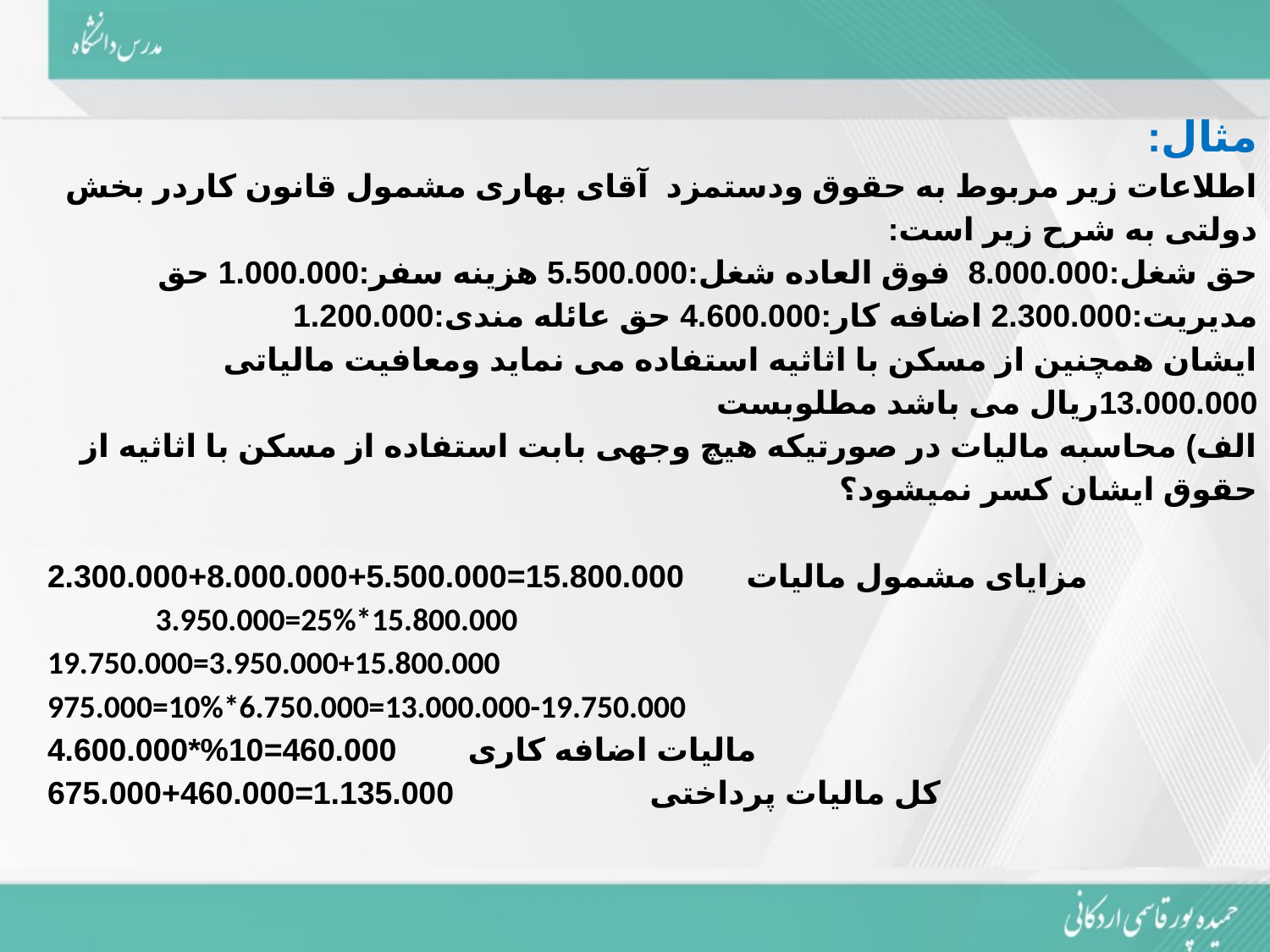

مثال:
اطلاعات زیر مربوط به حقوق ودستمزد  آقای بهاری مشمول قانون کاردر بخش دولتی به شرح زیر است:
حق شغل:8.000.000  فوق العاده شغل:5.500.000 هزینه سفر:1.000.000 حق مدیریت:2.300.000 اضافه کار:4.600.000 حق عائله مندی:1.200.000
ایشان همچنین از مسکن با اثاثیه استفاده می نماید ومعافیت مالیاتی 13.000.000ریال می باشد مطلوبست
الف) محاسبه مالیات در صورتیکه هیچ وجهی بابت استفاده از مسکن با اثاثیه از حقوق ایشان کسر نمیشود؟

مزایای مشمول مالیات       15.800.000=5.500.000+8.000.000+2.300.000
               3.950.000=25%*15.800.000
19.750.000=3.950.000+15.800.000
975.000=10%*6.750.000=13.000.000-19.750.000
مالیات اضافه کاری        460.000=10%*4.600.000
کل مالیات پرداختی                      1.135.000=460.000+675.000